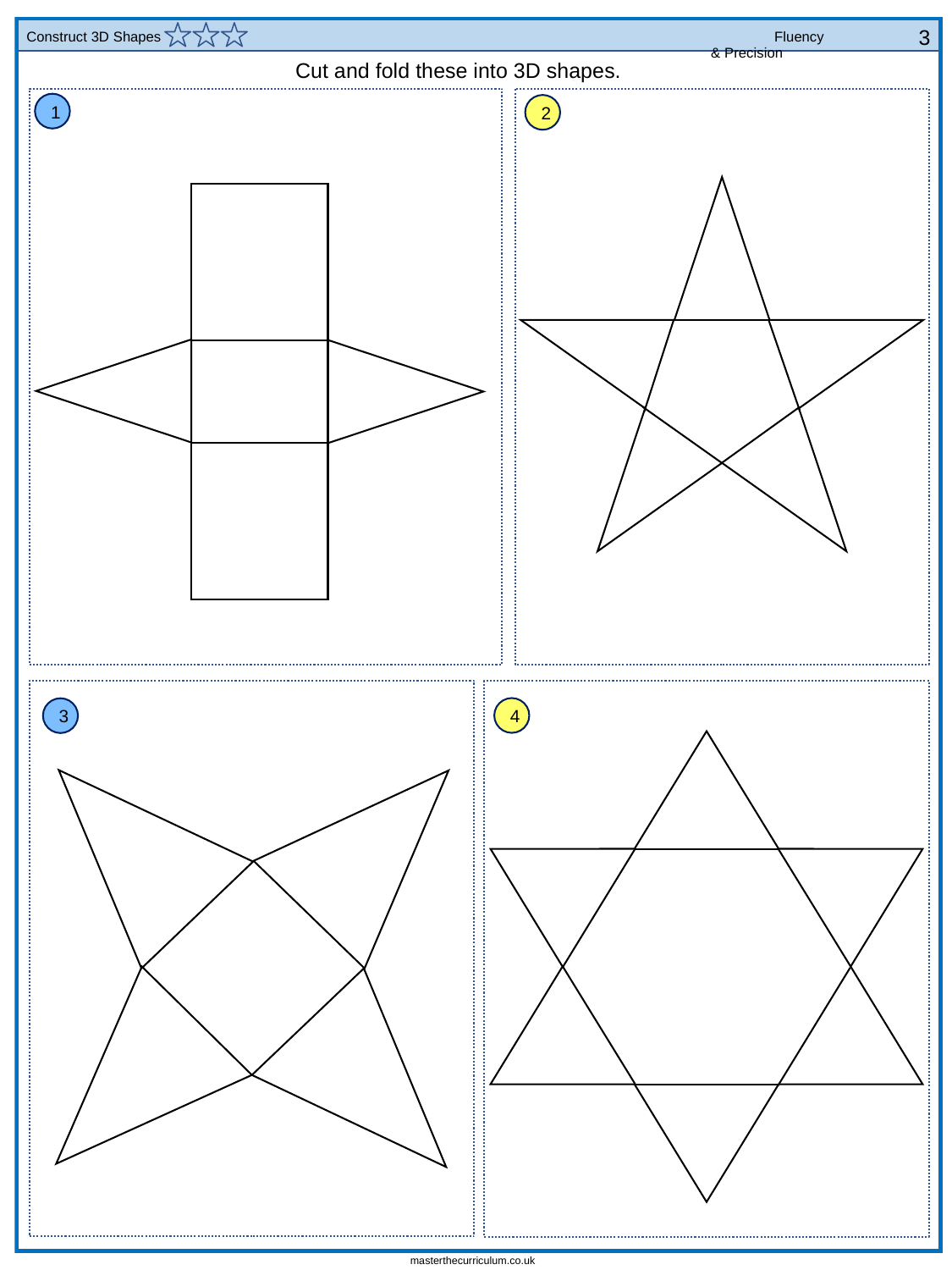

3
Construct 3D Shapes

Cut and fold these into 3D shapes.

1

2

4

3